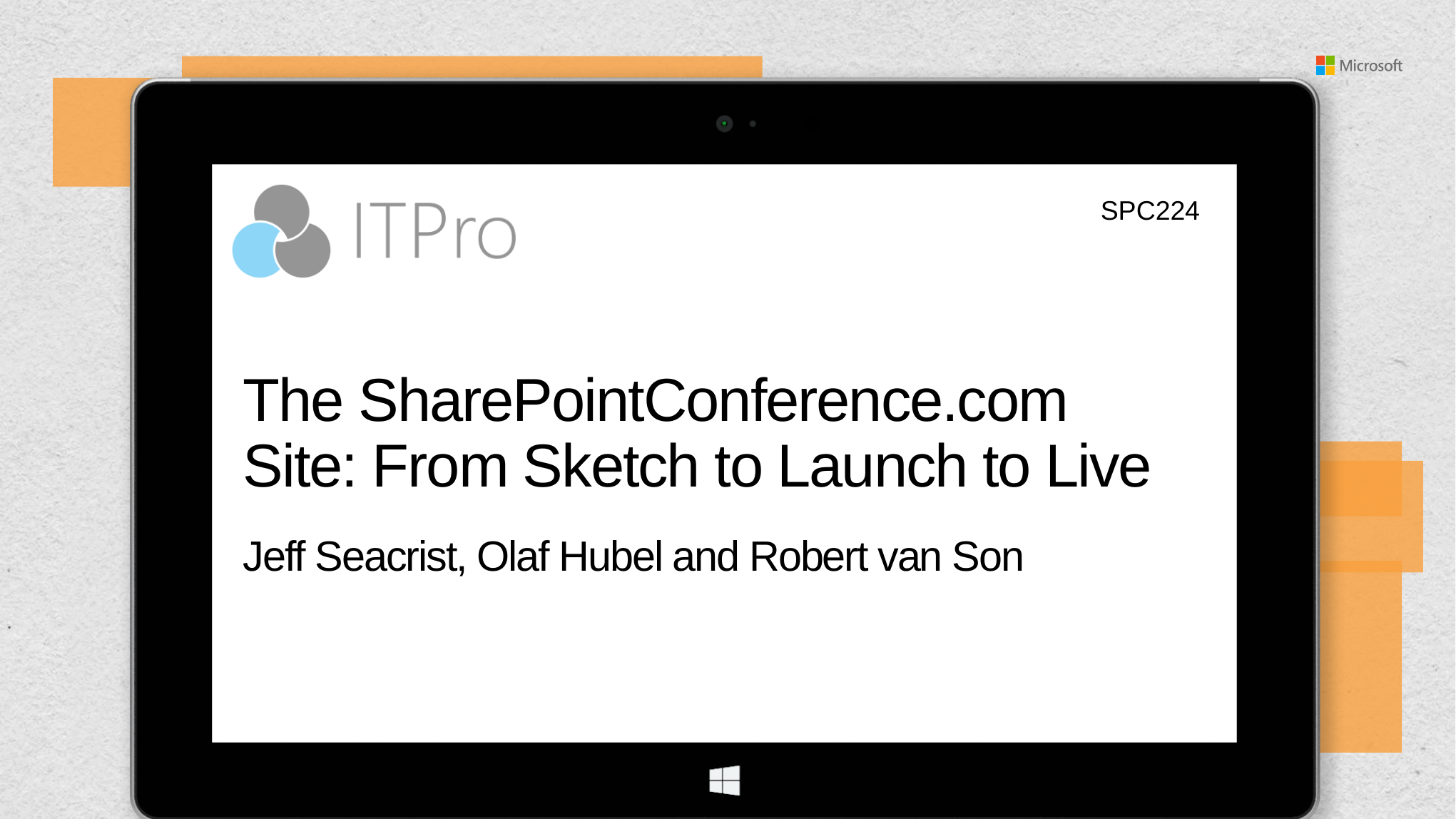

SPC224
# The SharePointConference.com Site: From Sketch to Launch to Live
Jeff Seacrist, Olaf Hubel and Robert van Son